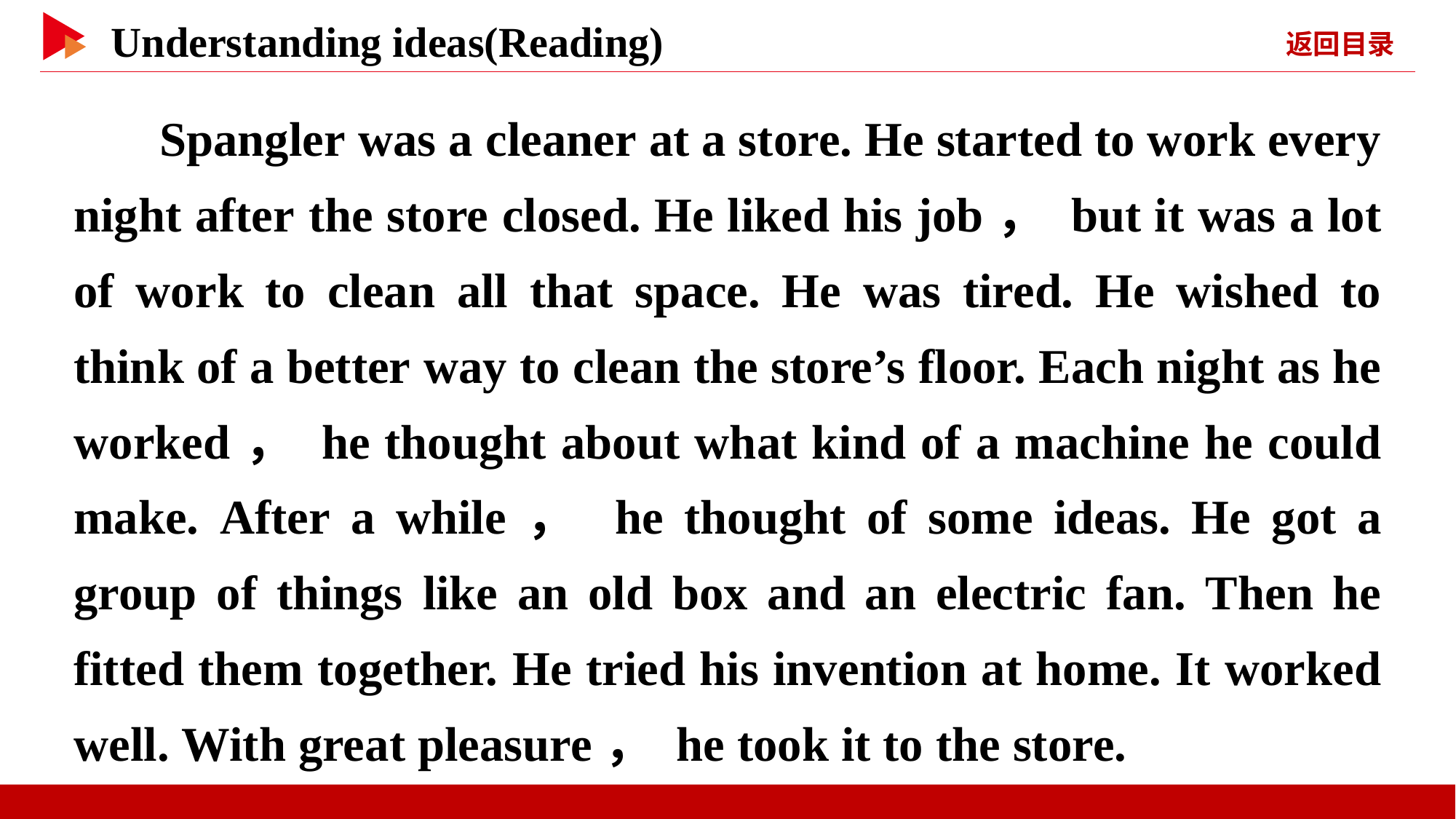

Spangler was a cleaner at a store. He started to work every night after the store closed. He liked his job， but it was a lot of work to clean all that space. He was tired. He wished to think of a better way to clean the store’s floor. Each night as he worked， he thought about what kind of a machine he could make. After a while， he thought of some ideas. He got a group of things like an old box and an electric fan. Then he fitted them together. He tried his invention at home. It worked well. With great pleasure， he took it to the store.